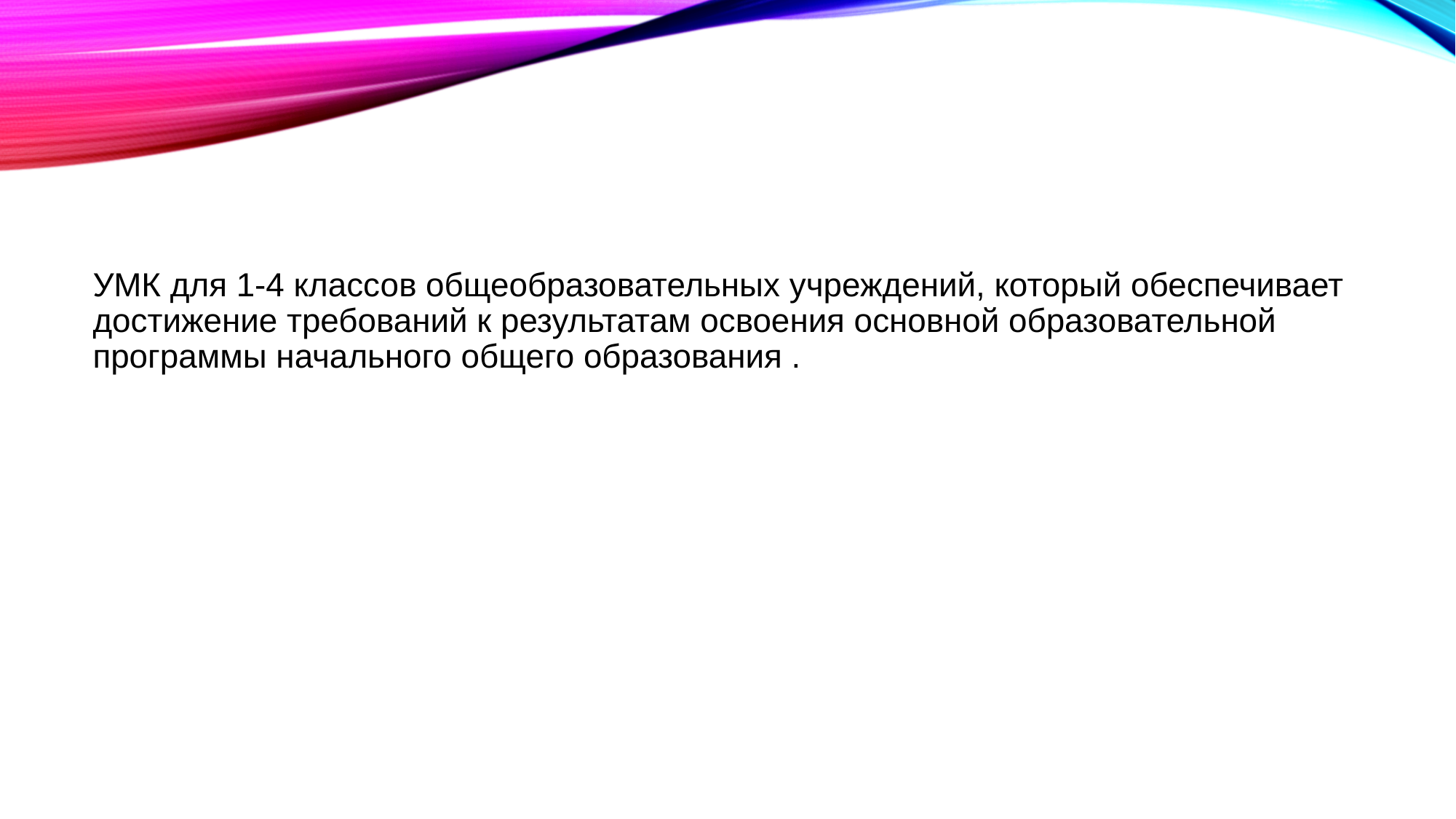

#
УМК для 1-4 классов общеобразовательных учреждений, который обеспечивает достижение требований к результатам освоения основной образовательной программы начального общего образования .